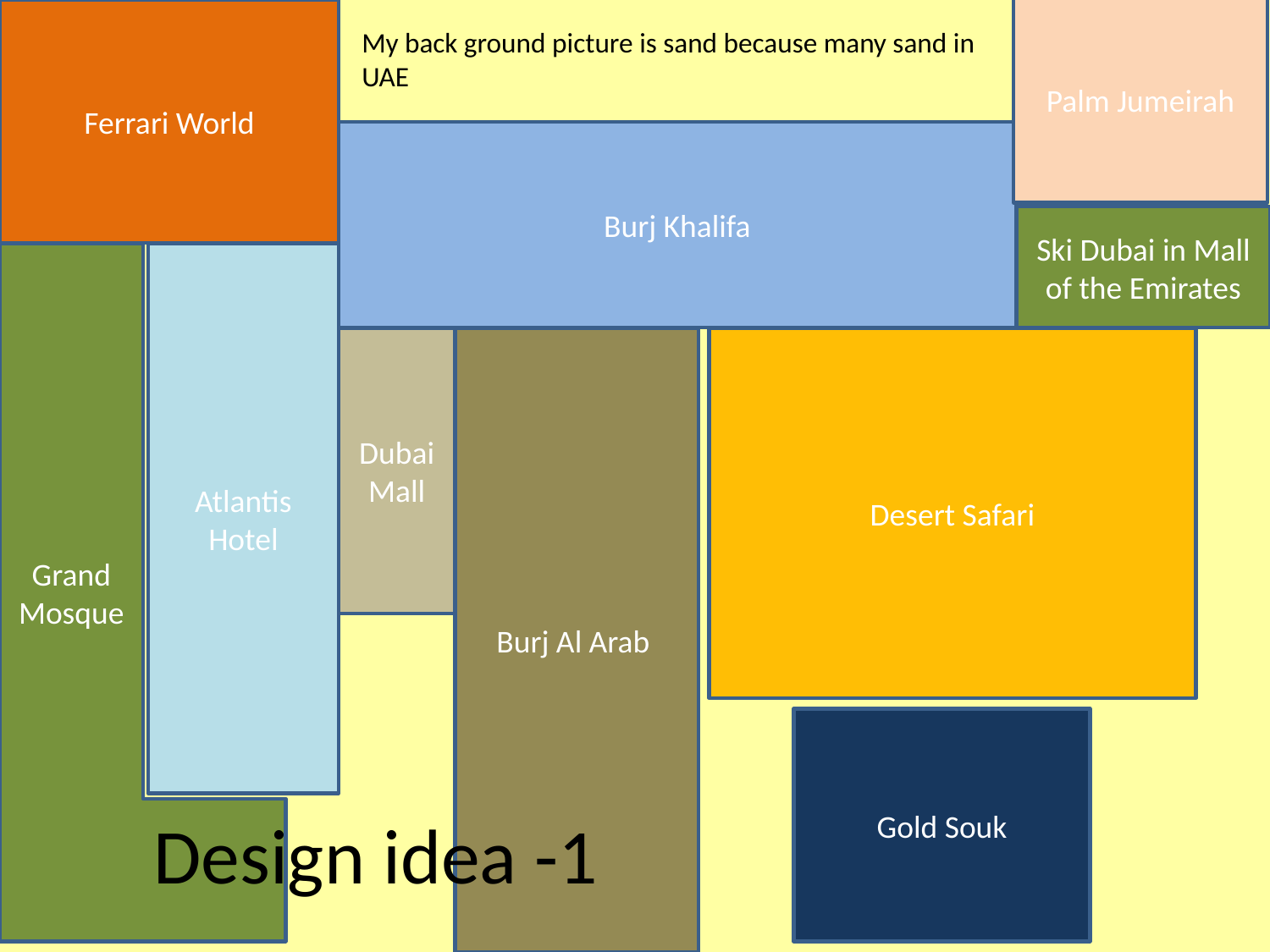

Ferrari World
Palm Jumeirah
My back ground picture is sand because many sand in UAE
Burj Khalifa
Ski Dubai in Mall of the Emirates
Grand Mosque
Atlantis Hotel
Dubai Mall
Burj Al Arab
Desert Safari
Gold Souk
Design idea -1